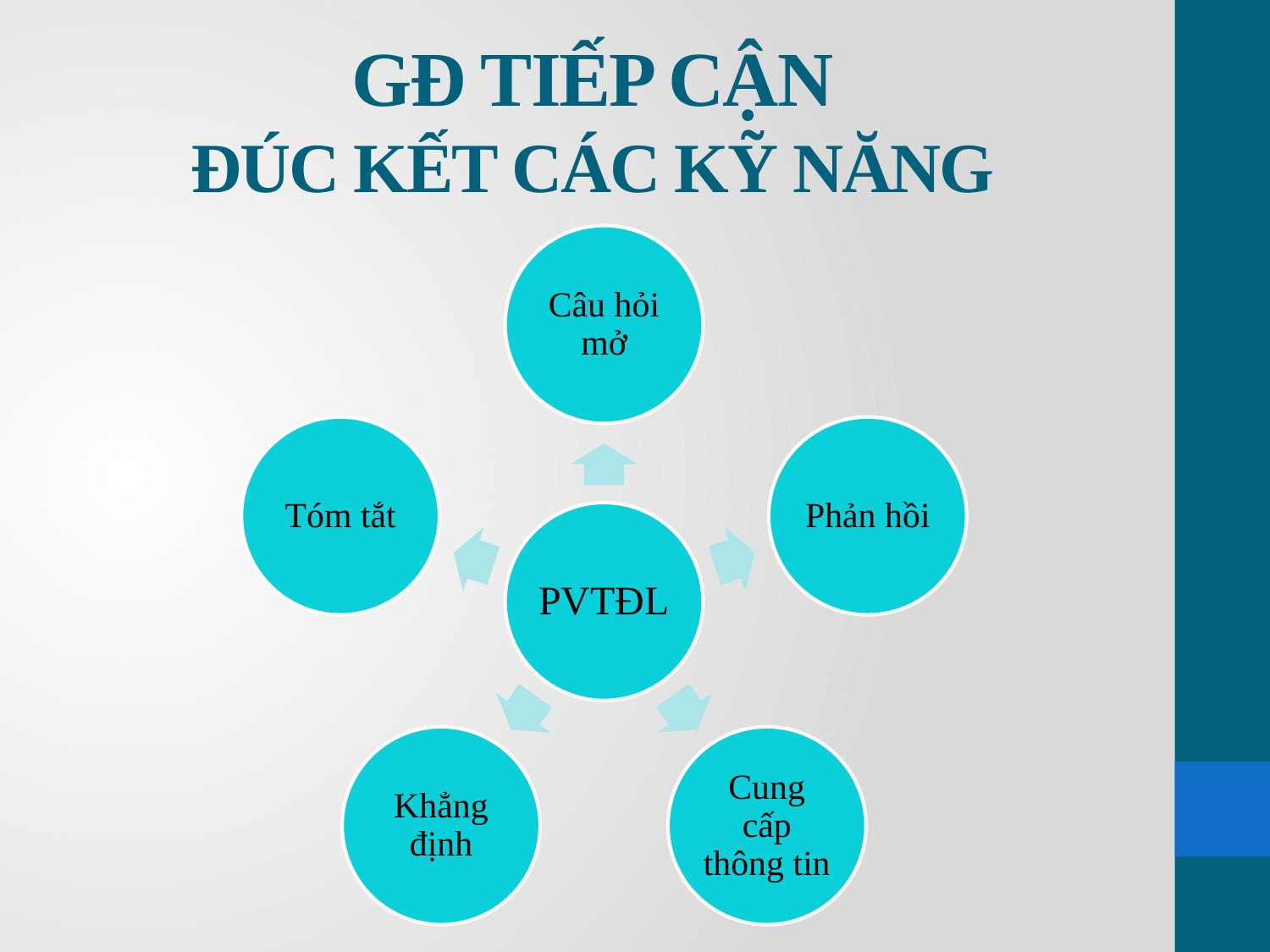

# GĐ TIẾP CẬN ĐÚC KẾT CÁC KỸ NĂNG
PVTĐL

Câu hỏi mở

Phản hồi

Cung cấp thông tin

Khẳng định

Tóm tắt